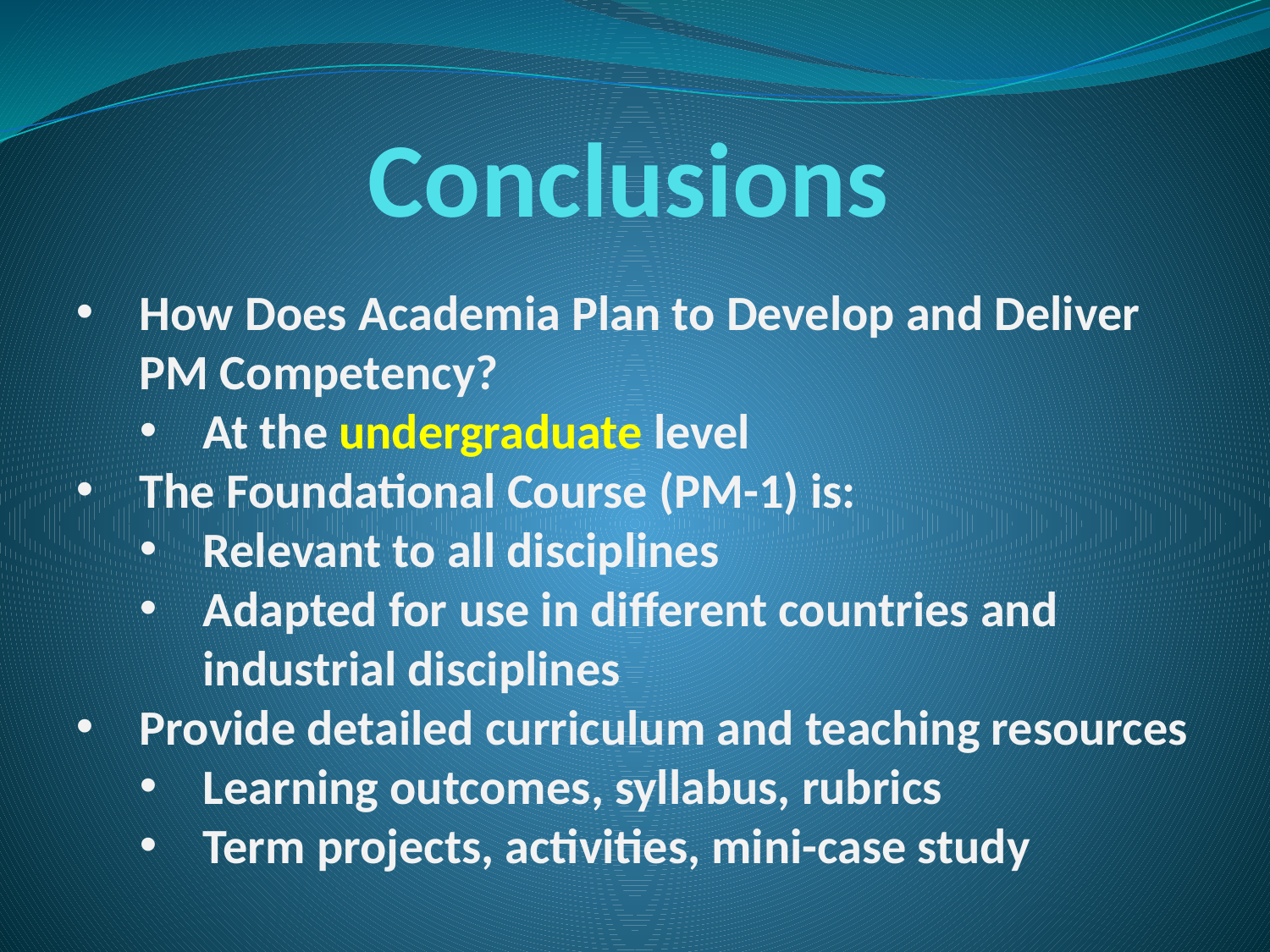

# Conclusions
How Does Academia Plan to Develop and Deliver PM Competency?
At the undergraduate level
The Foundational Course (PM-1) is:
Relevant to all disciplines
Adapted for use in different countries and industrial disciplines
Provide detailed curriculum and teaching resources
Learning outcomes, syllabus, rubrics
Term projects, activities, mini-case study